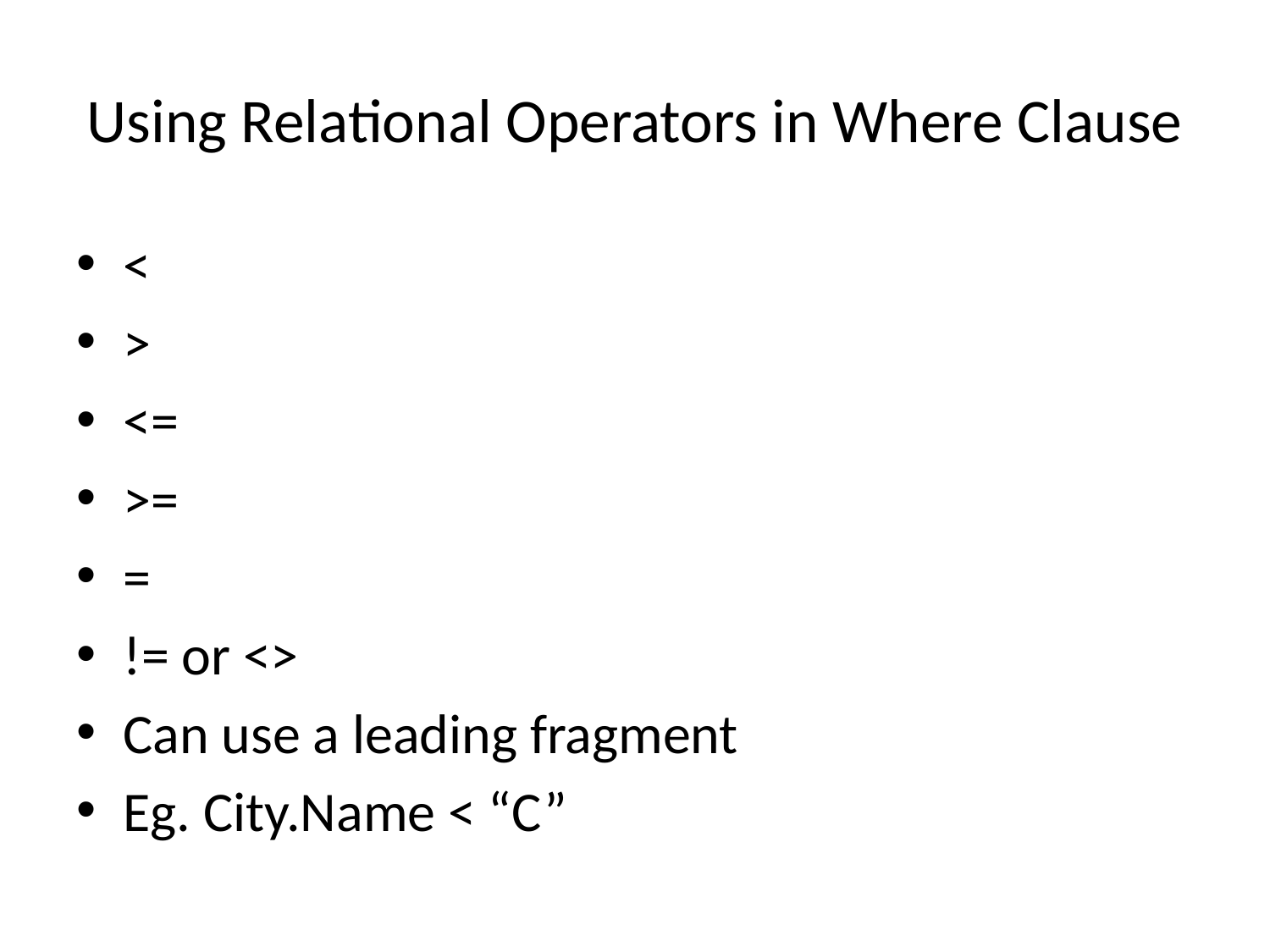

# Using Relational Operators in Where Clause
<
>
<=
>=
=
!= or <>
Can use a leading fragment
Eg. City.Name < “C”